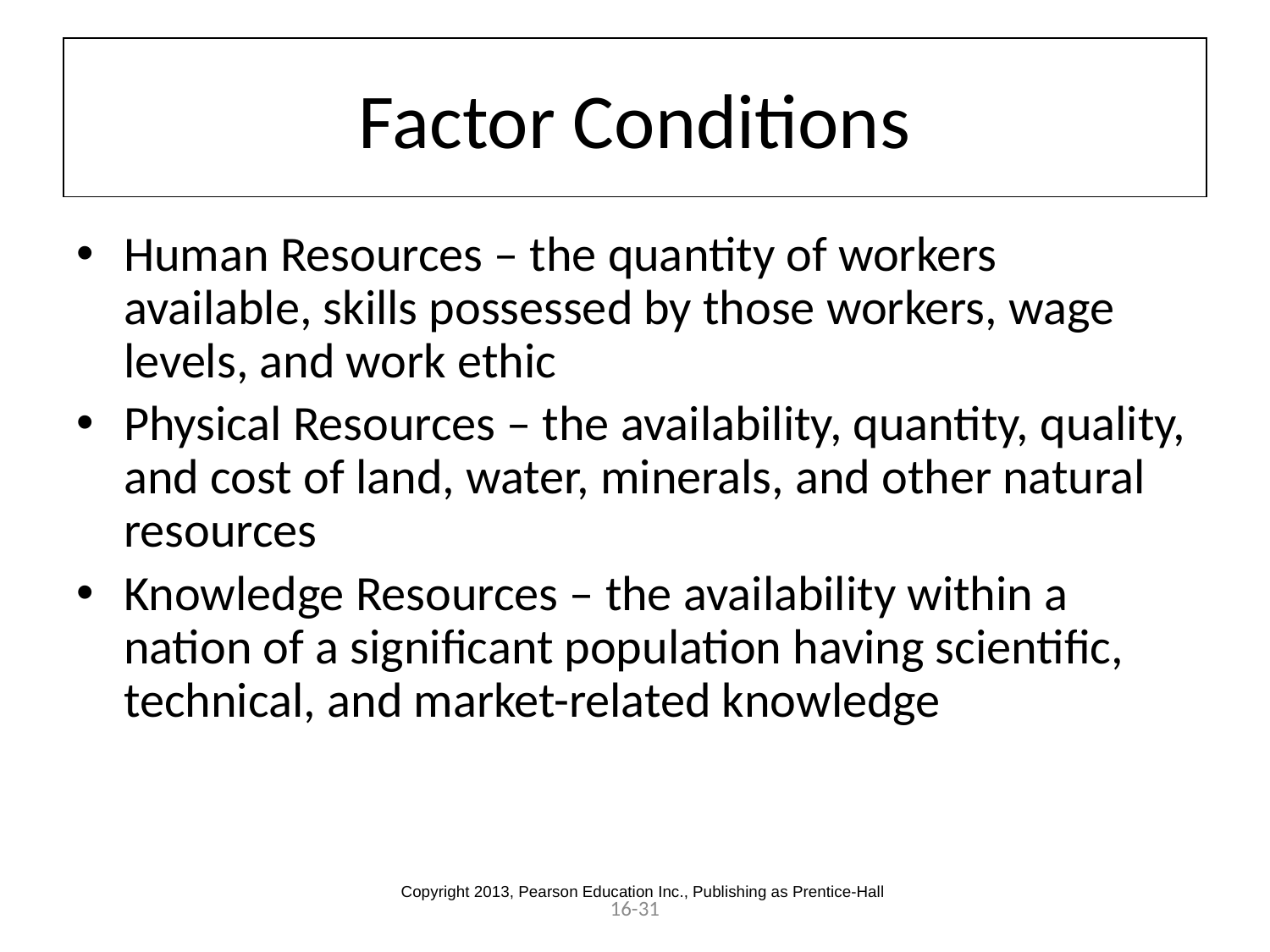

# Factor Conditions
Human Resources – the quantity of workers available, skills possessed by those workers, wage levels, and work ethic
Physical Resources – the availability, quantity, quality, and cost of land, water, minerals, and other natural resources
Knowledge Resources – the availability within a nation of a significant population having scientific, technical, and market-related knowledge
Copyright 2013, Pearson Education Inc., Publishing as Prentice-Hall

16-31